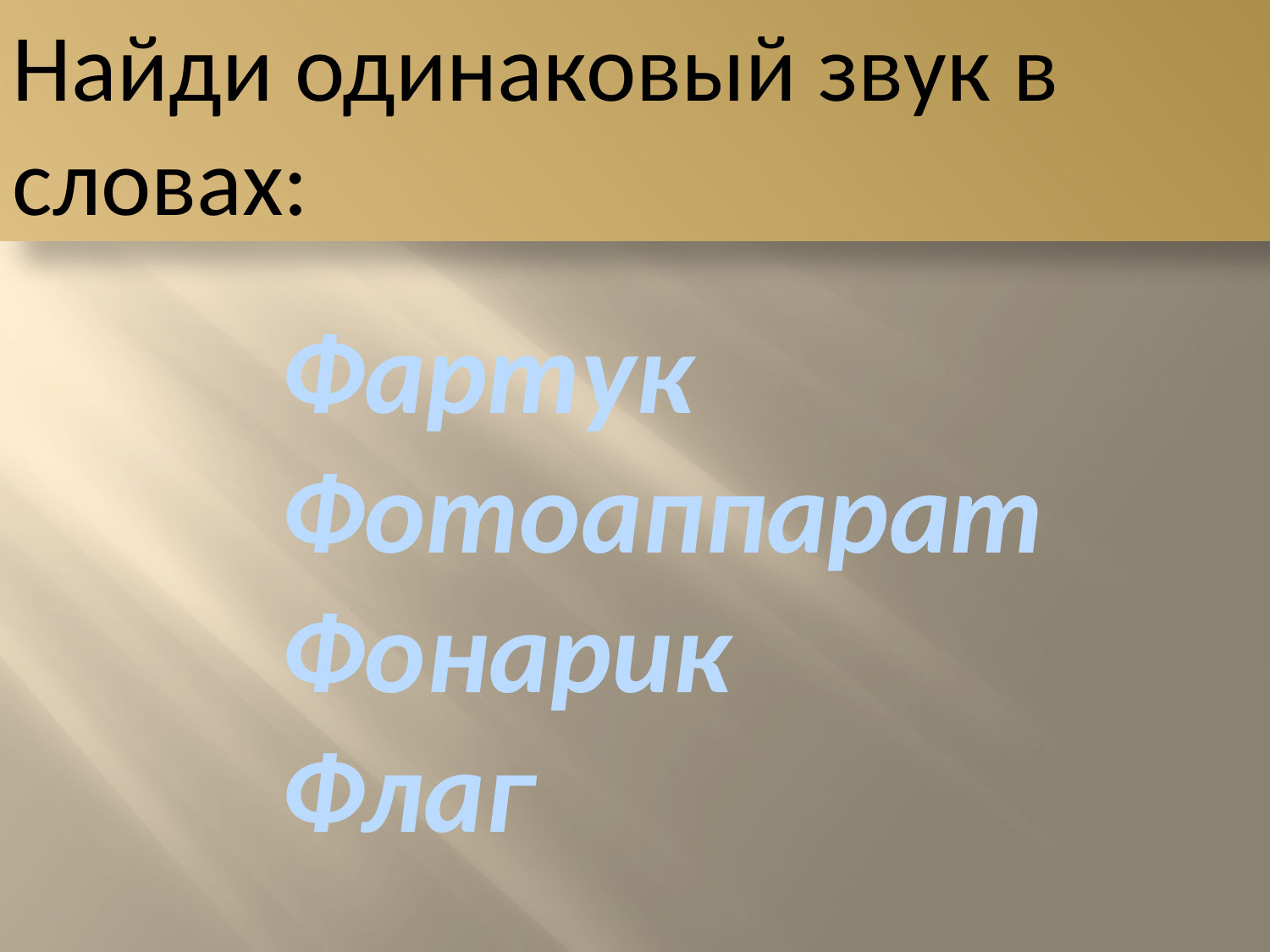

Найди одинаковый звук в словах:
Фартук
Фотоаппарат
Фонарик
Флаг